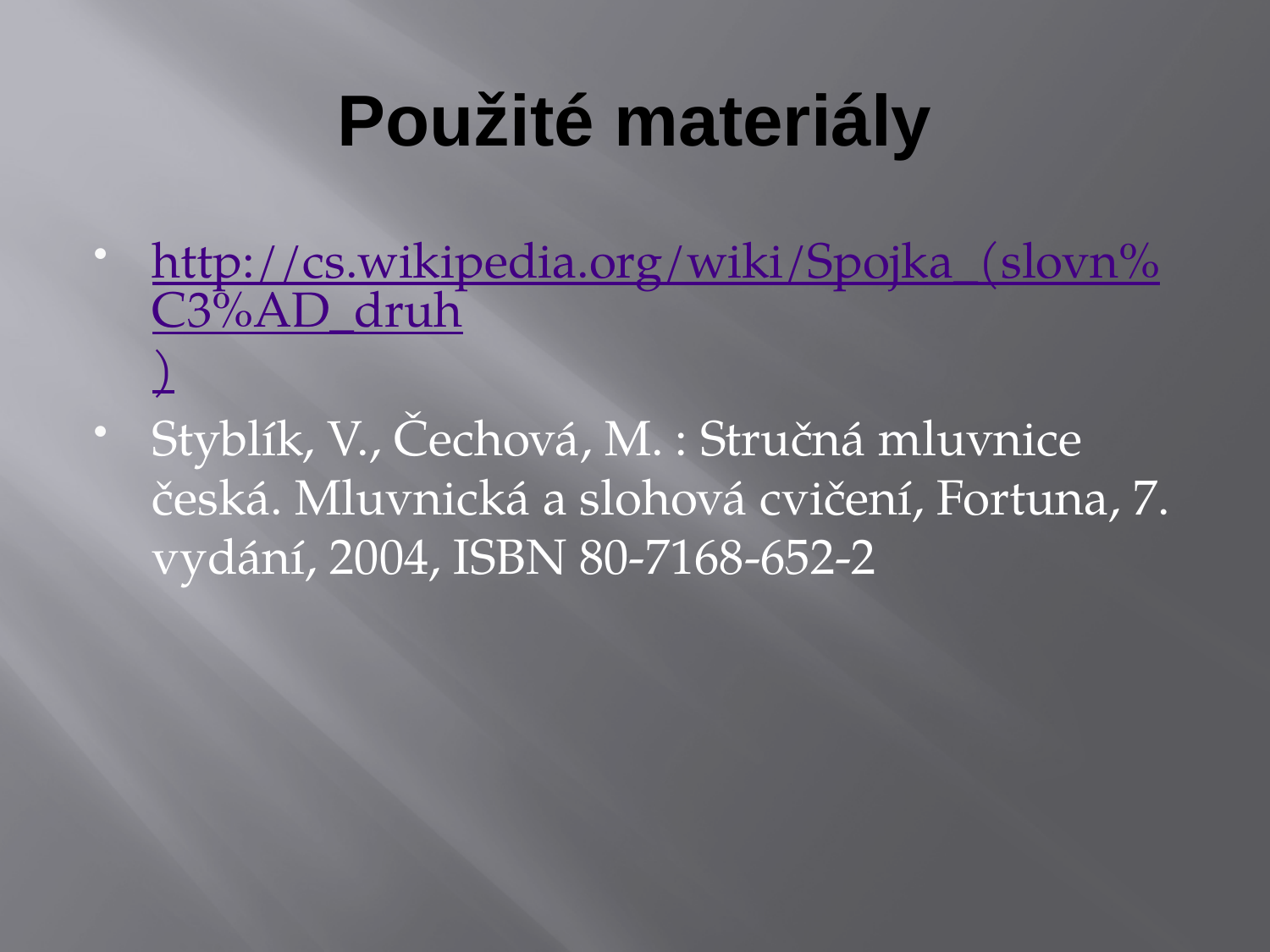

# Použité materiály
http://cs.wikipedia.org/wiki/Spojka_(slovn%C3%AD_druh)
Styblík, V., Čechová, M. : Stručná mluvnice česká. Mluvnická a slohová cvičení, Fortuna, 7. vydání, 2004, ISBN 80-7168-652-2